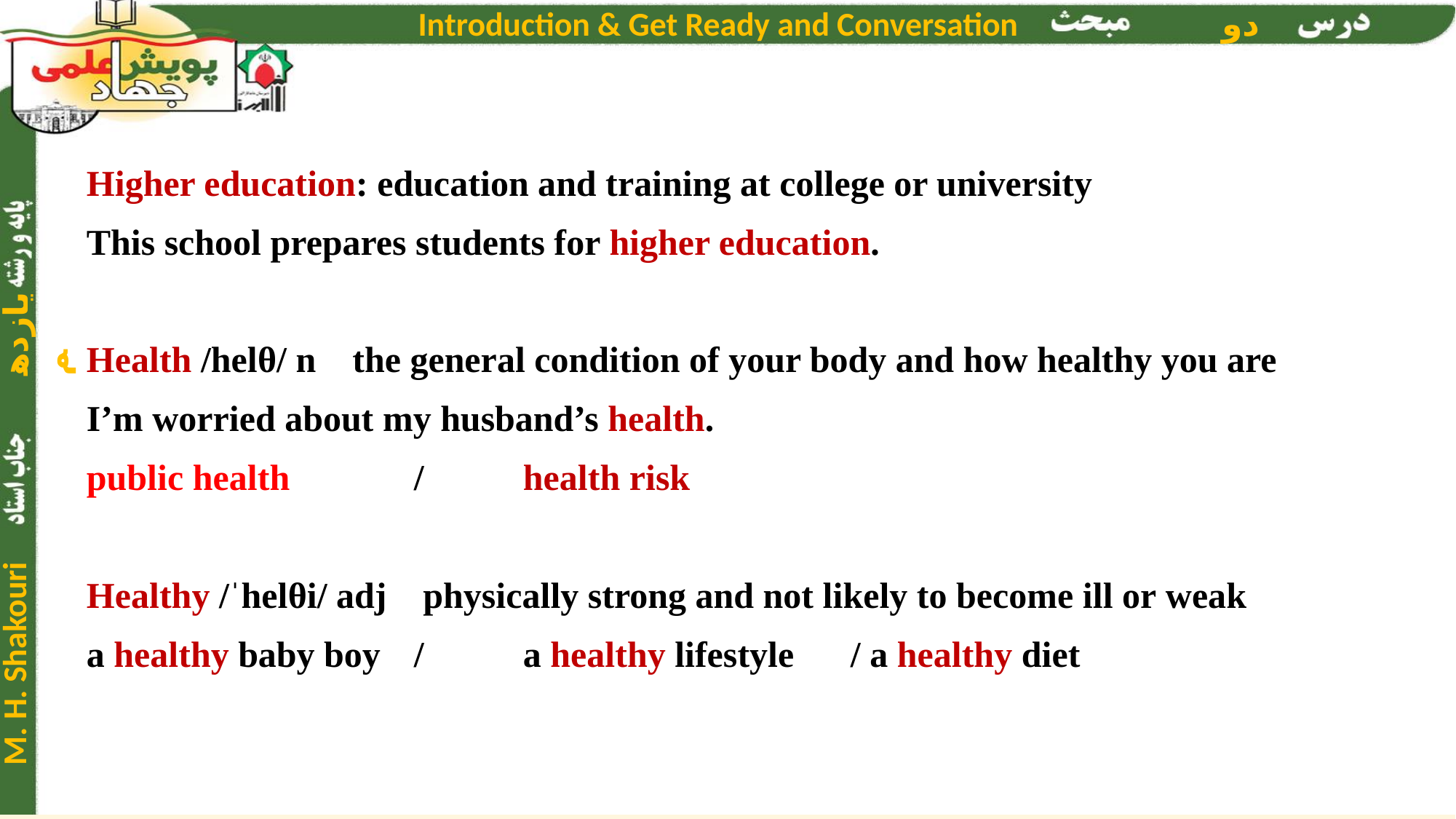

Higher education: education and training at college or university
This school prepares students for higher education.

Health /helθ/ n    the general condition of your body and how healthy you are
I’m worried about my husband’s health.
public health		/ 	health risk

Healthy /ˈhelθi/ adj	 physically strong and not likely to become ill or weak
a healthy baby boy	/ 	a healthy lifestyle	/ a healthy diet